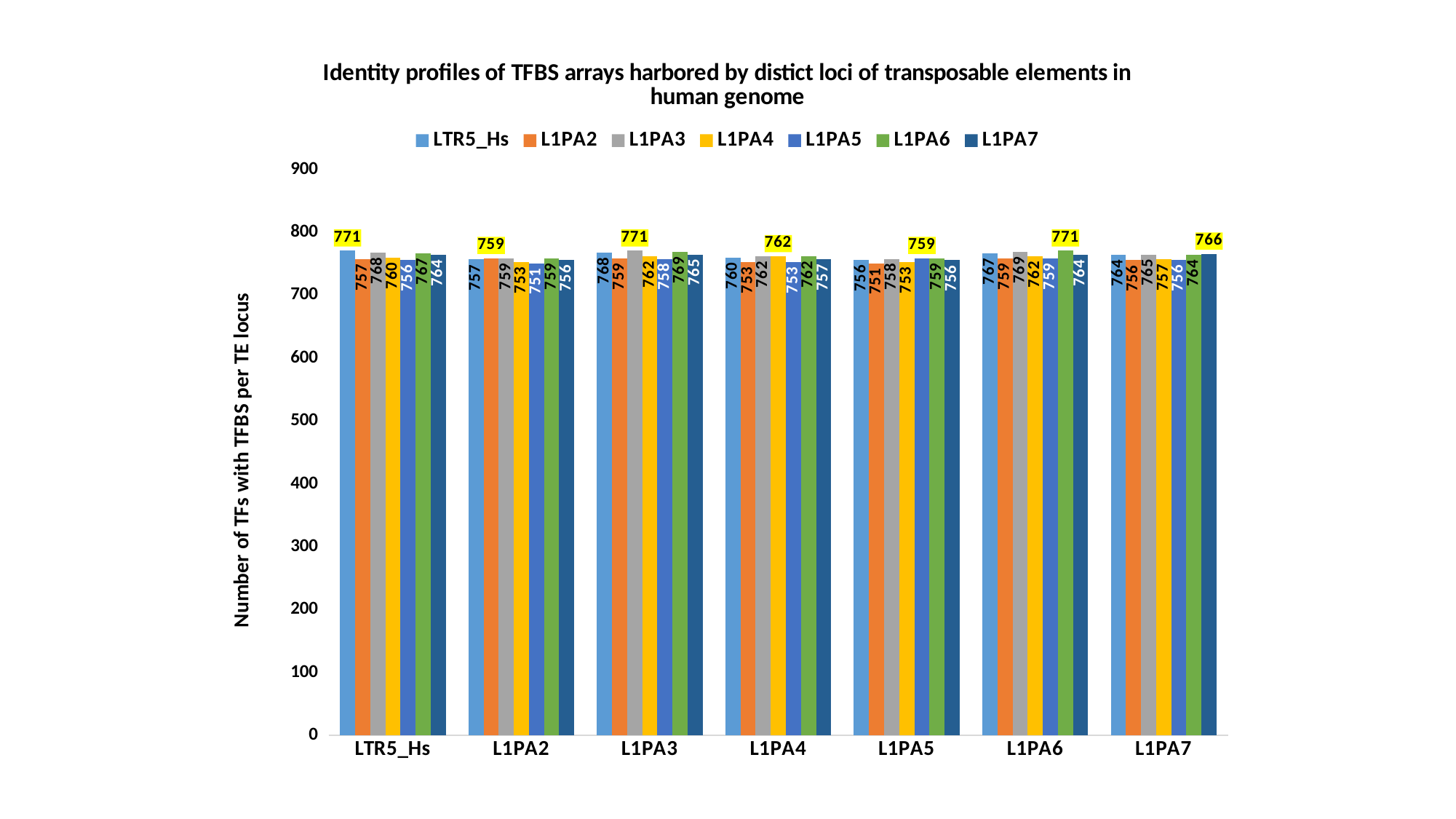

### Chart: Identity profiles of TFBS arrays harbored by distict loci of transposable elements in human genome

| Category | LTR5_Hs | L1PA2 | L1PA3 | L1PA4 | L1PA5 | L1PA6 | L1PA7 |
|---|---|---|---|---|---|---|---|
| LTR5_Hs | 771.0 | 757.0 | 768.0 | 760.0 | 756.0 | 767.0 | 764.0 |
| L1PA2 | 757.0 | 759.0 | 759.0 | 753.0 | 751.0 | 759.0 | 756.0 |
| L1PA3 | 768.0 | 759.0 | 771.0 | 762.0 | 758.0 | 769.0 | 765.0 |
| L1PA4 | 760.0 | 753.0 | 762.0 | 762.0 | 753.0 | 762.0 | 757.0 |
| L1PA5 | 756.0 | 751.0 | 758.0 | 753.0 | 759.0 | 759.0 | 756.0 |
| L1PA6 | 767.0 | 759.0 | 769.0 | 762.0 | 759.0 | 771.0 | 764.0 |
| L1PA7 | 764.0 | 756.0 | 765.0 | 757.0 | 756.0 | 764.0 | 766.0 |